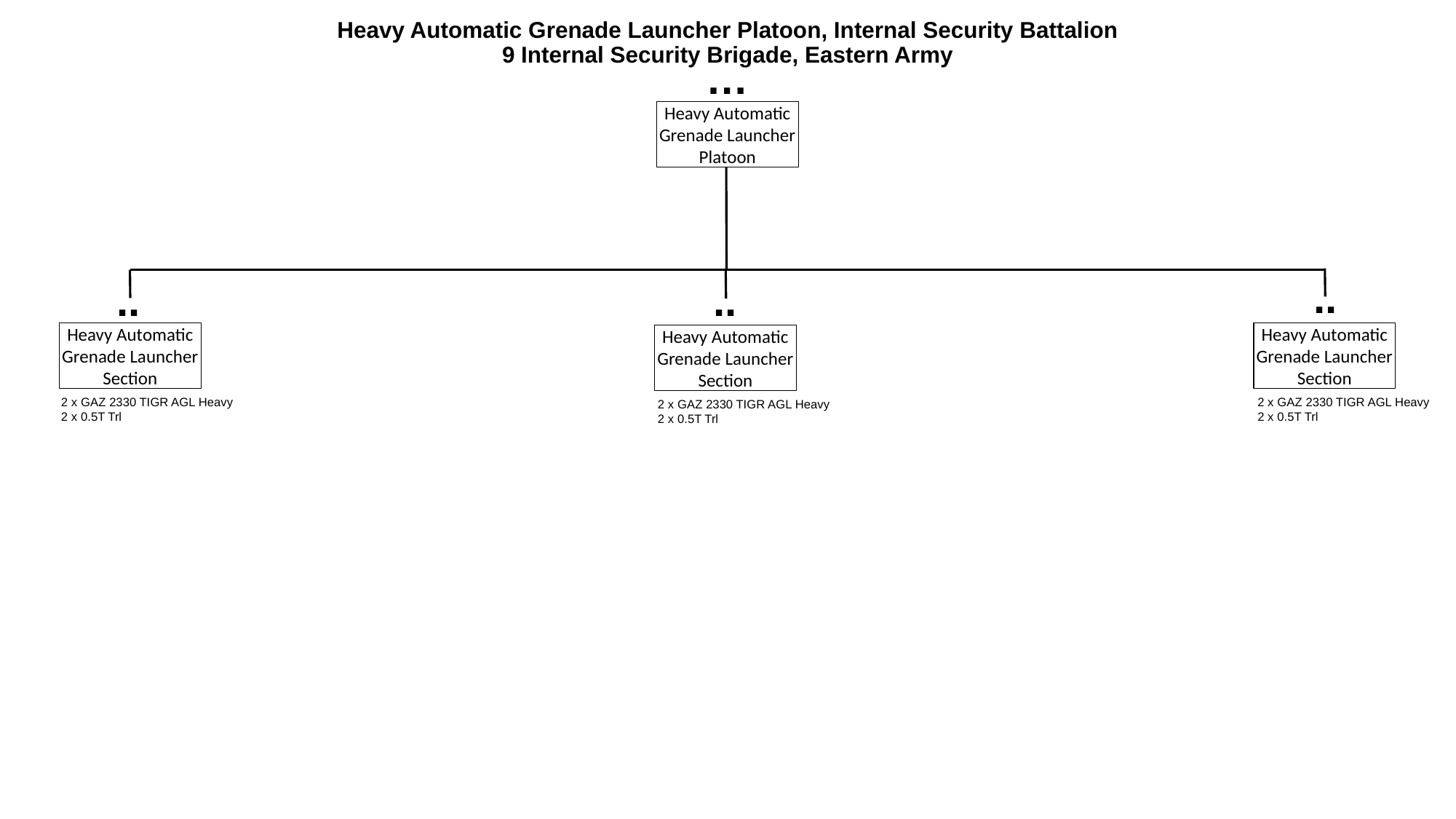

# Heavy Automatic Grenade Launcher Platoon, Internal Security Battalion 9 Internal Security Brigade, Eastern Army
…
Heavy Automatic Grenade Launcher Platoon
..
..
..
Heavy Automatic Grenade Launcher Section
Heavy Automatic Grenade Launcher Section
Heavy Automatic Grenade Launcher Section
2 x GAZ 2330 TIGR AGL Heavy
2 x 0.5T Trl
2 x GAZ 2330 TIGR AGL Heavy
2 x 0.5T Trl
2 x GAZ 2330 TIGR AGL Heavy
2 x 0.5T Trl